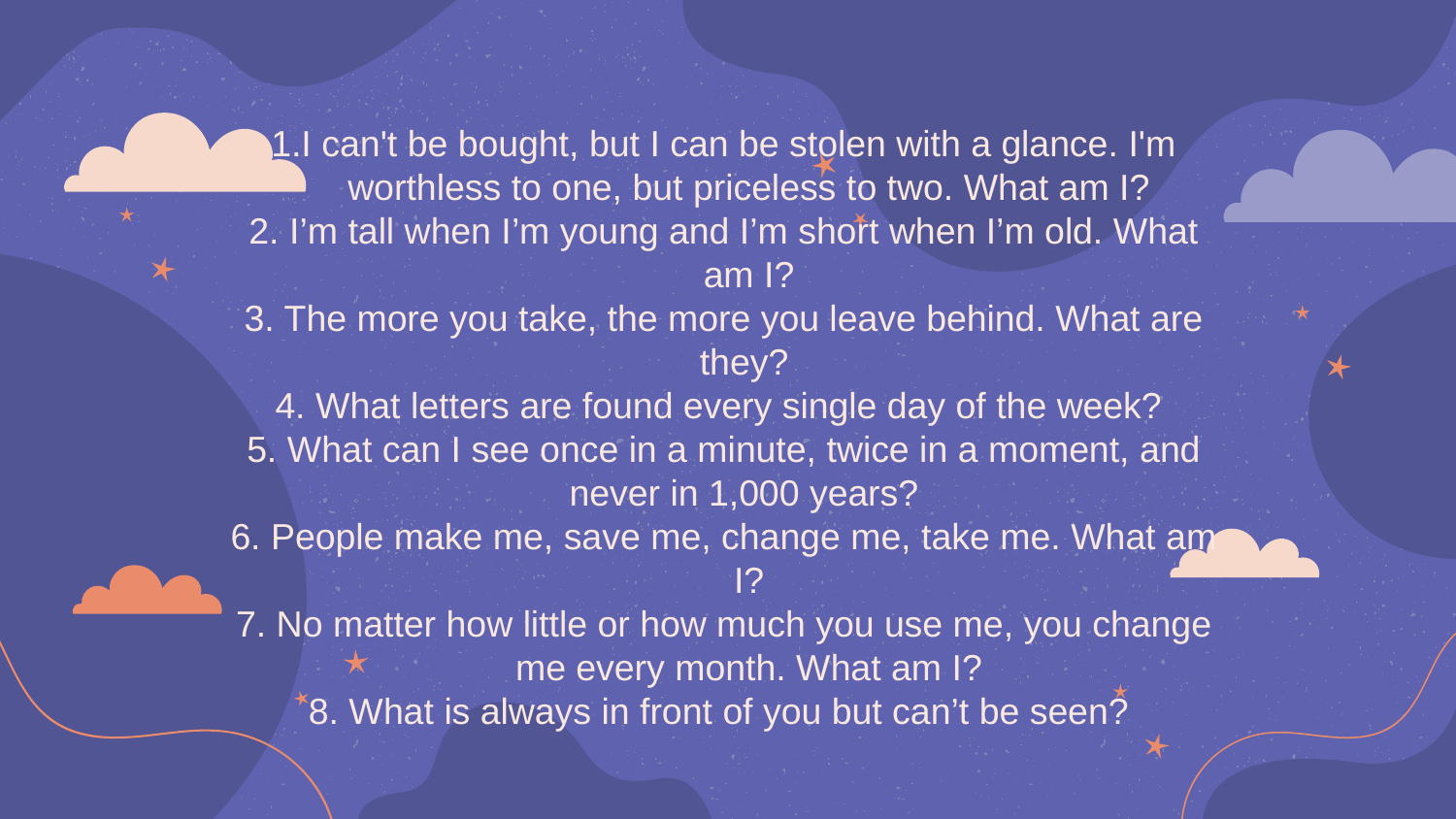

1.I can't be bought, but I can be stolen with a glance. I'm worthless to one, but priceless to two. What am I?
2. I’m tall when I’m young and I’m short when I’m old. What am I?
3. The more you take, the more you leave behind. What are they?
4. What letters are found every single day of the week?
5. What can I see once in a minute, twice in a moment, and never in 1,000 years?
6. People make me, save me, change me, take me. What am I?
7. No matter how little or how much you use me, you change me every month. What am I?
8. What is always in front of you but can’t be seen?